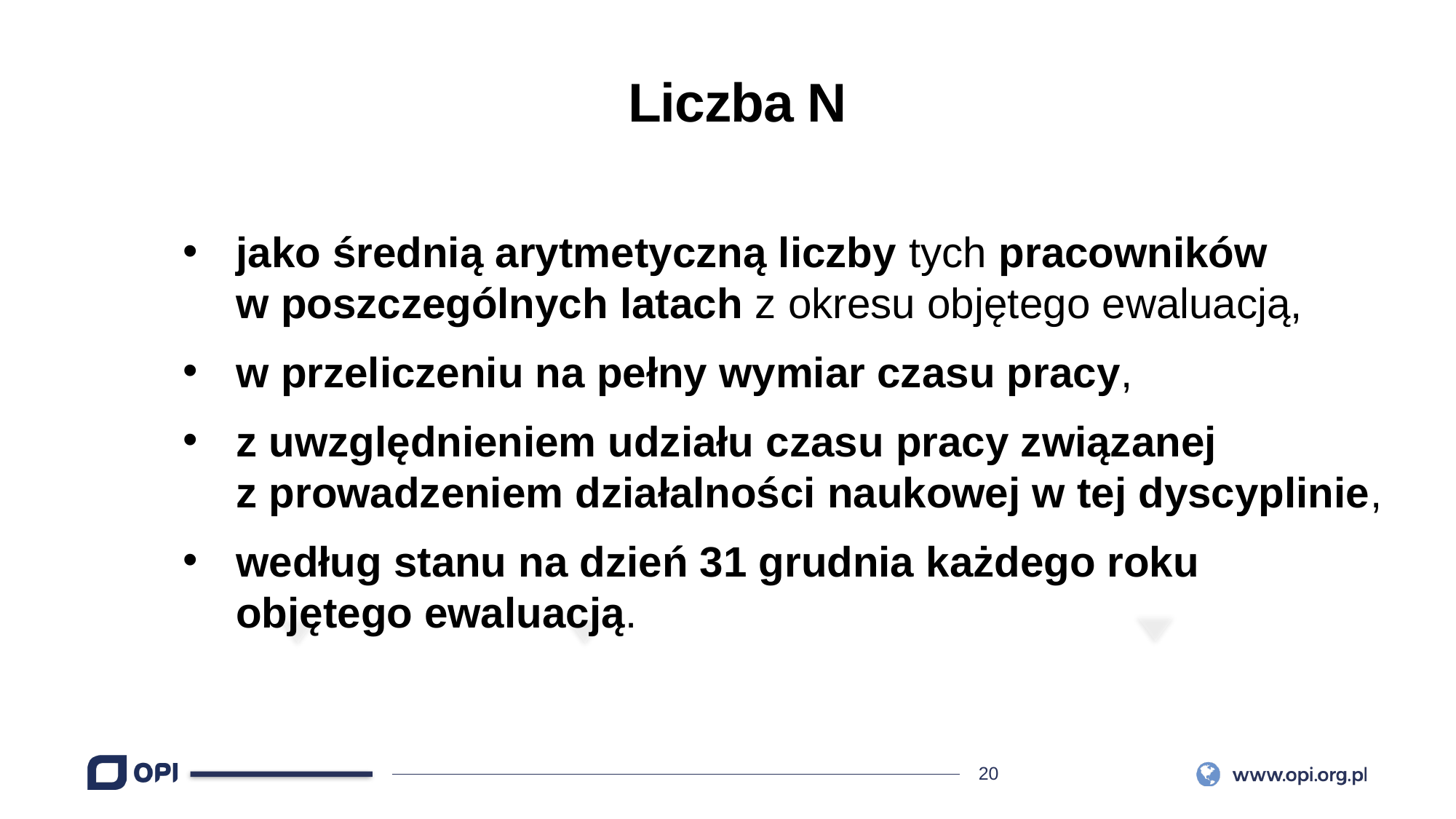

Liczba N

jako średnią arytmetyczną liczby tych pracowników
w poszczególnych latach z okresu objętego ewaluacją,
w przeliczeniu na pełny wymiar czasu pracy,
z uwzględnieniem udziału czasu pracy związanej
z prowadzeniem działalności naukowej w tej dyscyplinie,
według stanu na dzień 31 grudnia każdego roku
objętego ewaluacją.
01
02
03

INFOGRAPHIC
INFOGRAPHIC